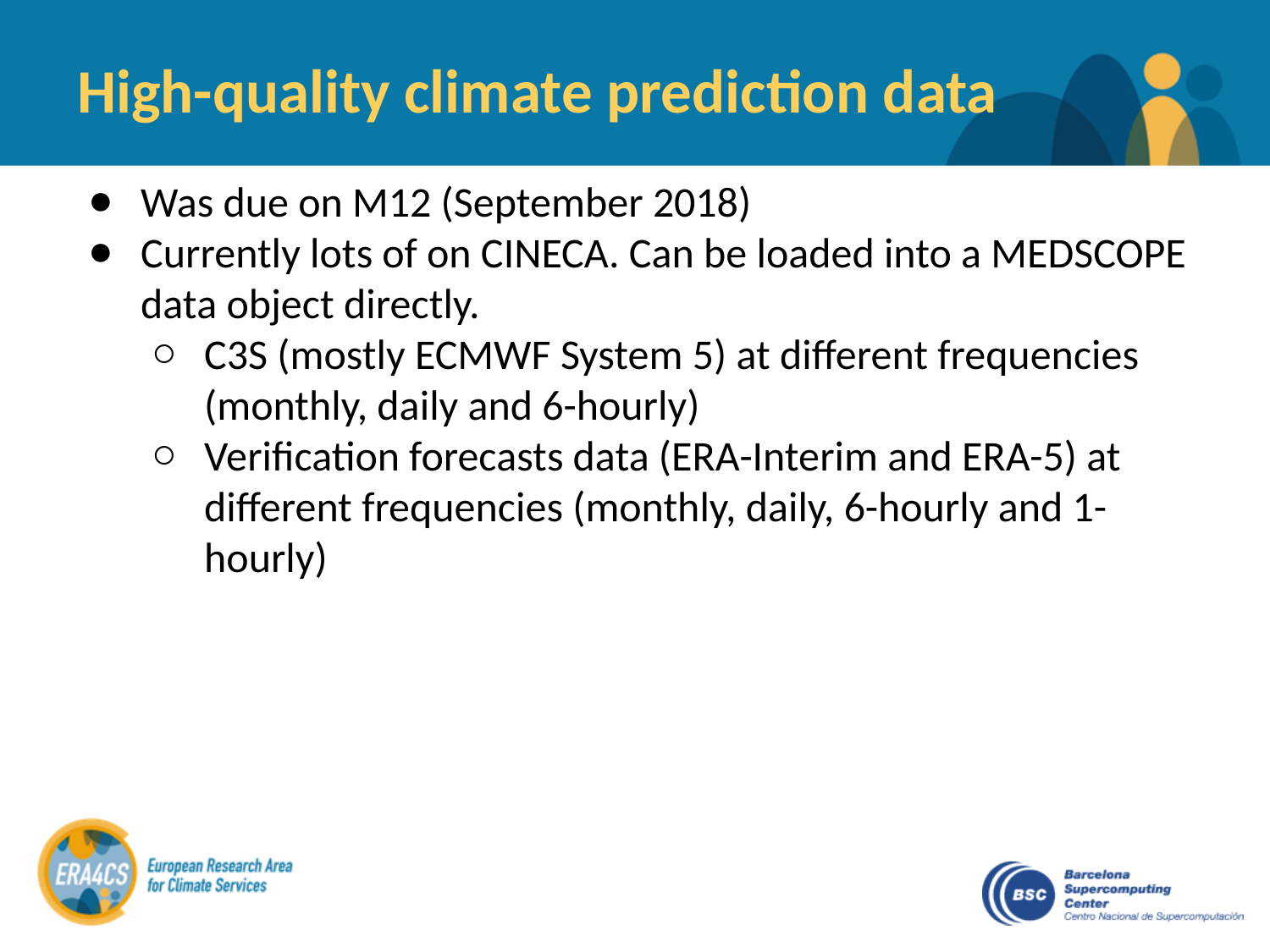

# High-quality climate prediction data
Was due on M12 (September 2018)
Currently lots of on CINECA. Can be loaded into a MEDSCOPE data object directly.
C3S (mostly ECMWF System 5) at different frequencies (monthly, daily and 6-hourly)
Verification forecasts data (ERA-Interim and ERA-5) at different frequencies (monthly, daily, 6-hourly and 1-hourly)